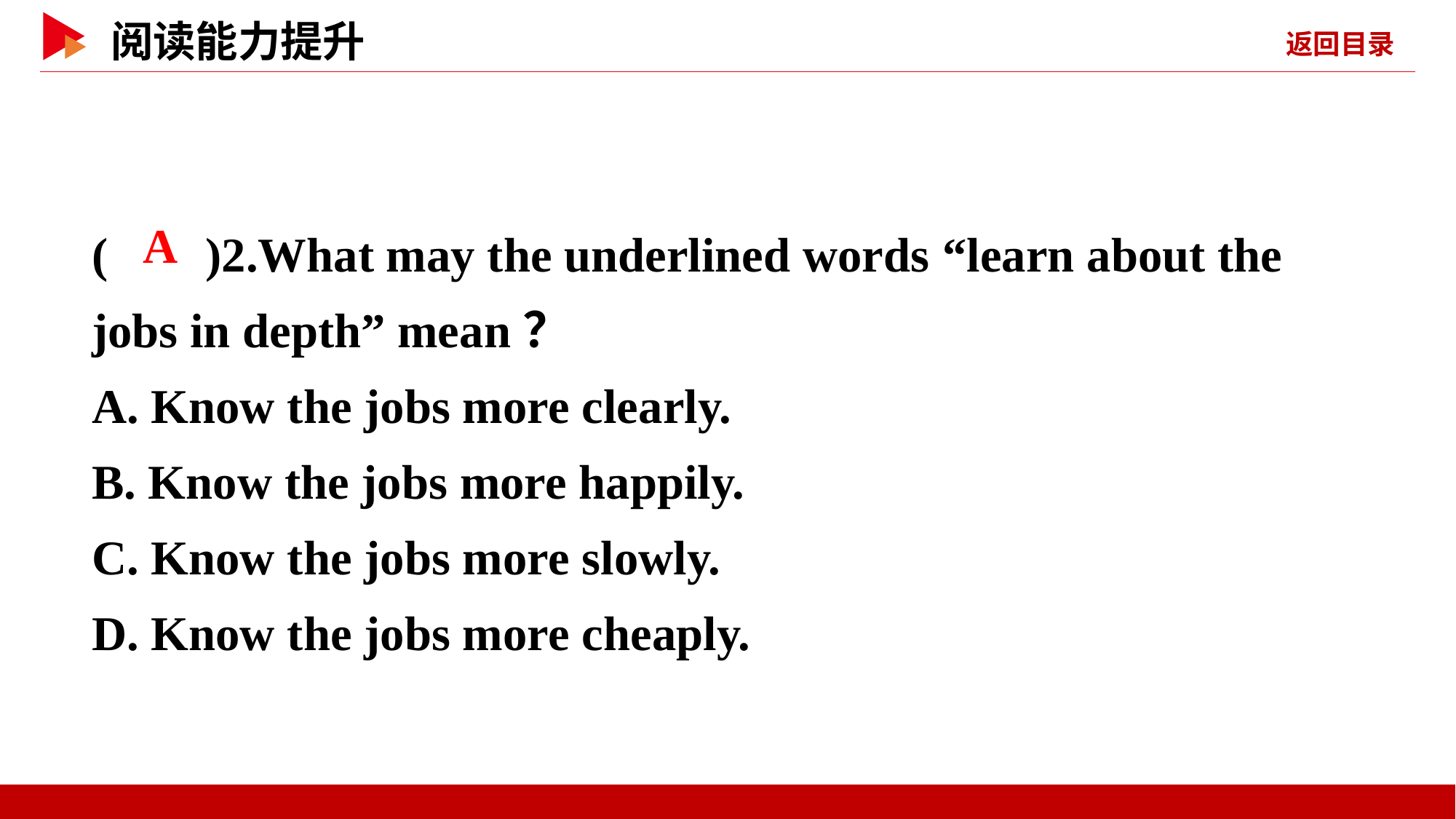

(        )2.What may the underlined words “learn about the jobs in depth” mean？
A. Know the jobs more clearly.
B. Know the jobs more happily.
C. Know the jobs more slowly.
D. Know the jobs more cheaply.
   A